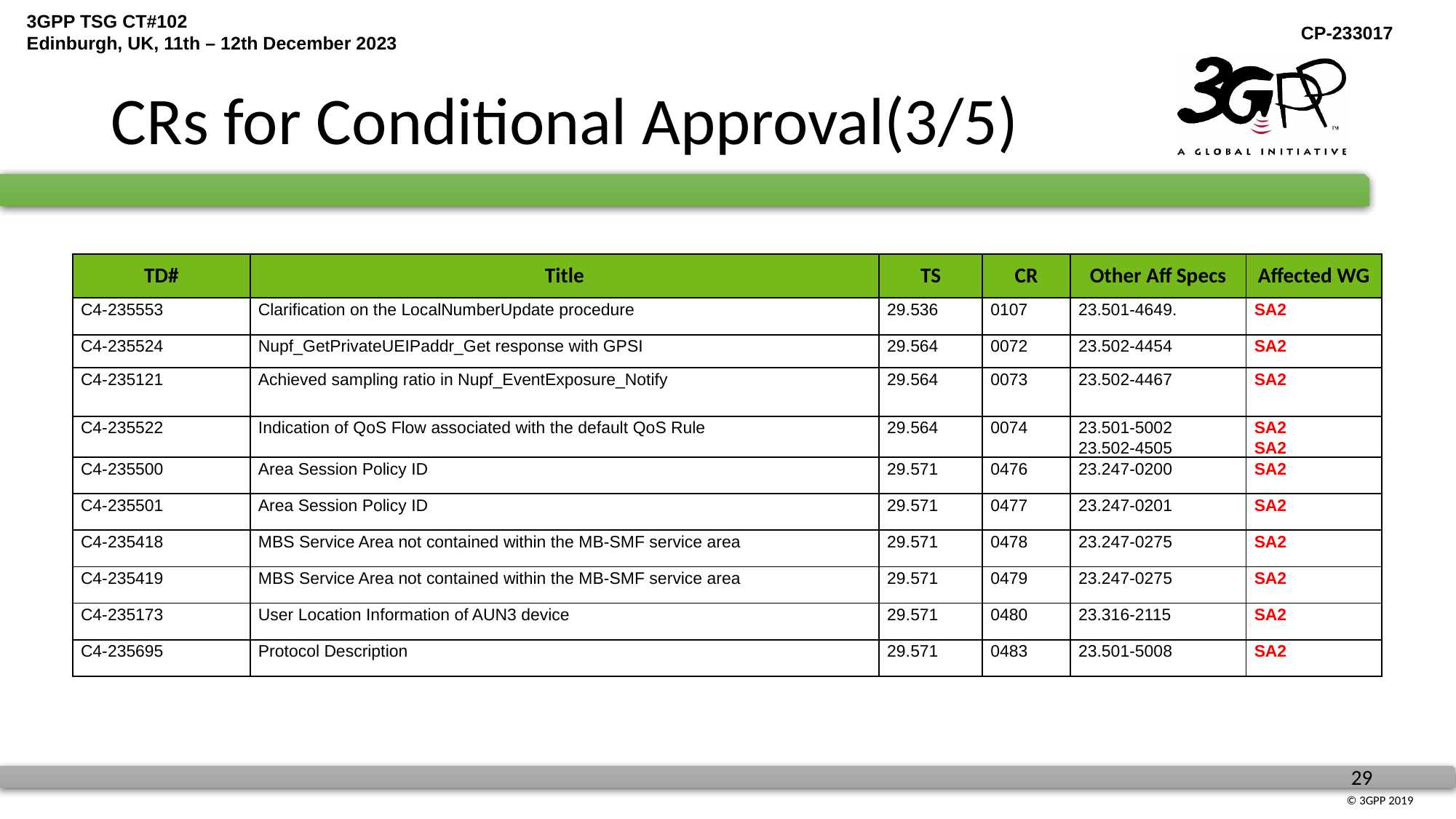

# CRs for Conditional Approval(3/5)
| TD# | Title | TS | CR | Other Aff Specs | Affected WG |
| --- | --- | --- | --- | --- | --- |
| C4-235553 | Clarification on the LocalNumberUpdate procedure | 29.536 | 0107 | 23.501-4649. | SA2 |
| C4-235524 | Nupf\_GetPrivateUEIPaddr\_Get response with GPSI | 29.564 | 0072 | 23.502-4454 | SA2 |
| C4-235121 | Achieved sampling ratio in Nupf\_EventExposure\_Notify | 29.564 | 0073 | 23.502-4467 | SA2 |
| C4-235522 | Indication of QoS Flow associated with the default QoS Rule | 29.564 | 0074 | 23.501-5002 23.502-4505 | SA2 SA2 |
| C4-235500 | Area Session Policy ID | 29.571 | 0476 | 23.247-0200 | SA2 |
| C4-235501 | Area Session Policy ID | 29.571 | 0477 | 23.247-0201 | SA2 |
| C4-235418 | MBS Service Area not contained within the MB-SMF service area | 29.571 | 0478 | 23.247-0275 | SA2 |
| C4-235419 | MBS Service Area not contained within the MB-SMF service area | 29.571 | 0479 | 23.247-0275 | SA2 |
| C4-235173 | User Location Information of AUN3 device | 29.571 | 0480 | 23.316-2115 | SA2 |
| C4-235695 | Protocol Description | 29.571 | 0483 | 23.501-5008 | SA2 |